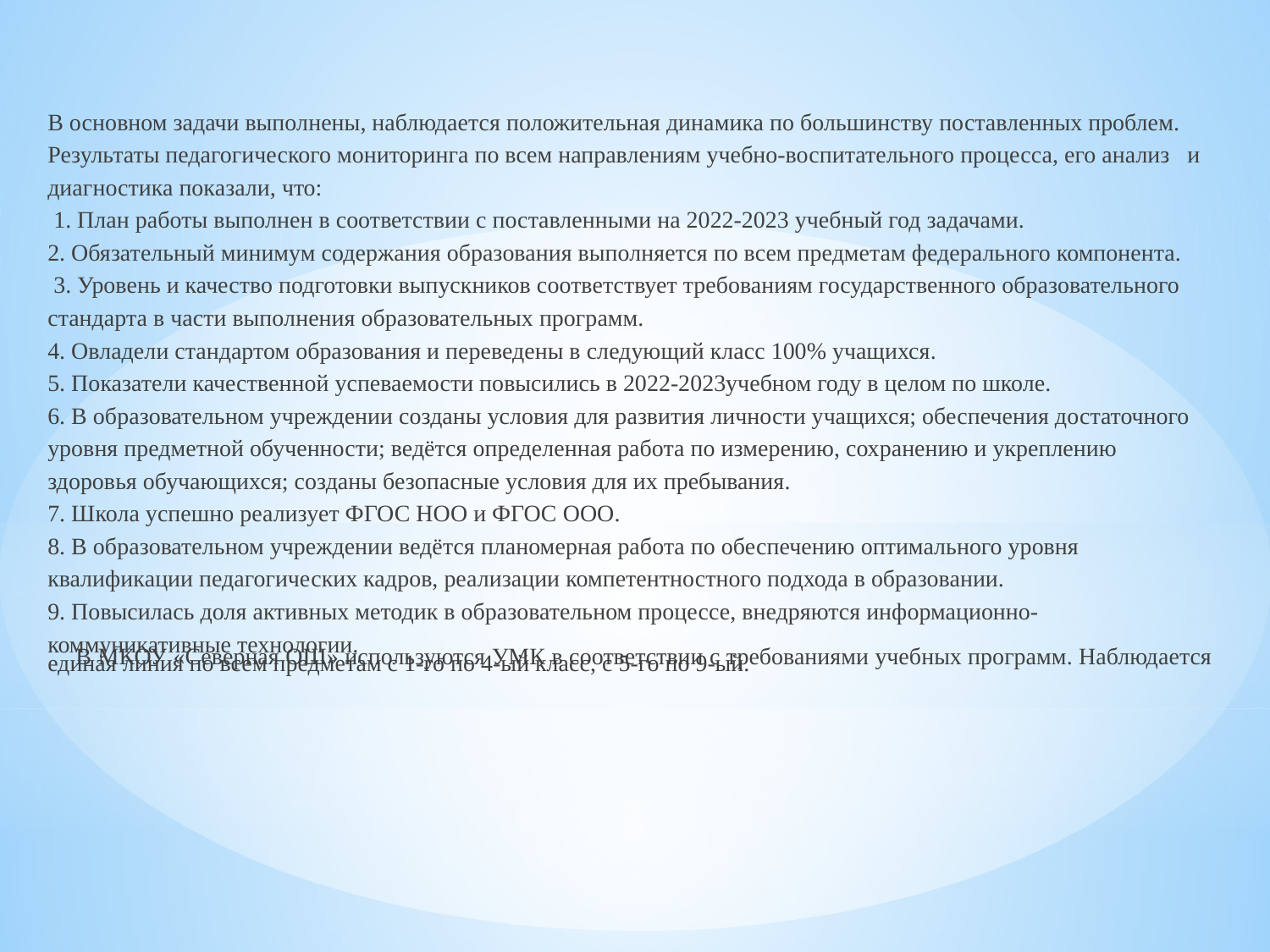

В основном задачи выполнены, наблюдается положительная динамика по большинству поставленных проблем. Результаты педагогического мониторинга по всем направлениям учебно-воспитательного процесса, его анализ   и диагностика показали, что:
 1. План работы выполнен в соответствии с поставленными на 2022-2023 учебный год задачами.
2. Обязательный минимум содержания образования выполняется по всем предметам федерального компонента.
 3. Уровень и качество подготовки выпускников соответствует требованиям государственного образовательного стандарта в части выполнения образовательных программ.
4. Овладели стандартом образования и переведены в следующий класс 100% учащихся.
5. Показатели качественной успеваемости повысились в 2022-2023учебном году в целом по школе.
6. В образовательном учреждении созданы условия для развития личности учащихся; обеспечения достаточного уровня предметной обученности; ведётся определенная работа по измерению, сохранению и укреплению здоровья обучающихся; созданы безопасные условия для их пребывания.
7. Школа успешно реализует ФГОС НОО и ФГОС ООО.
8. В образовательном учреждении ведётся планомерная работа по обеспечению оптимального уровня квалификации педагогических кадров, реализации компетентностного подхода в образовании.
9. Повысилась доля активных методик в образовательном процессе, внедряются информационно- коммуникативные технологии.
В МКОУ «Северная ОШ» используются УМК в соответствии с требованиями учебных программ. Наблюдается единая линия по всем предметам с 1-го по 4-ый класс, с 5-го по 9-ый.